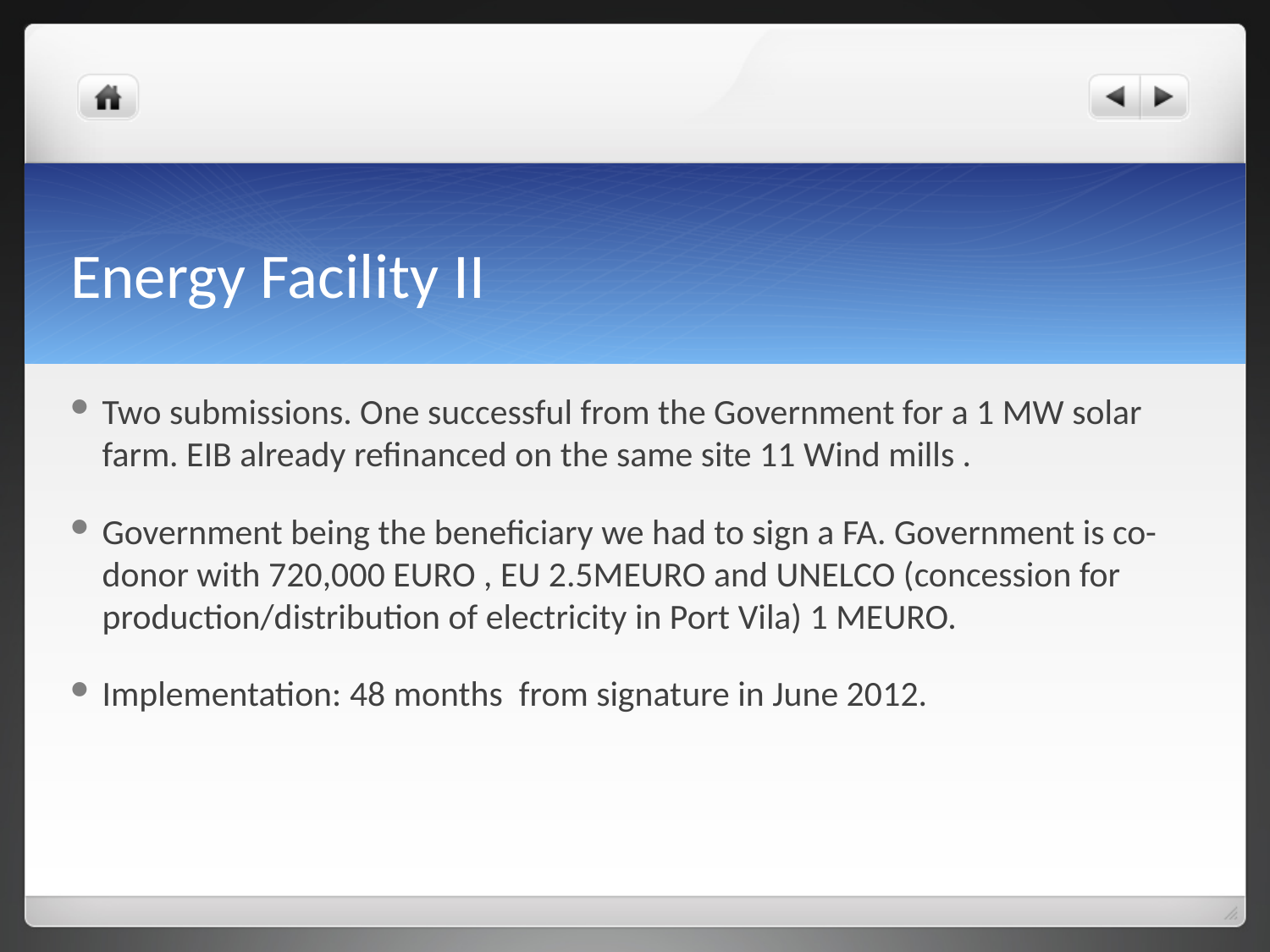

# Energy Facility II
Two submissions. One successful from the Government for a 1 MW solar farm. EIB already refinanced on the same site 11 Wind mills .
Government being the beneficiary we had to sign a FA. Government is co-donor with 720,000 EURO , EU 2.5MEURO and UNELCO (concession for production/distribution of electricity in Port Vila) 1 MEURO.
Implementation: 48 months  from signature in June 2012.